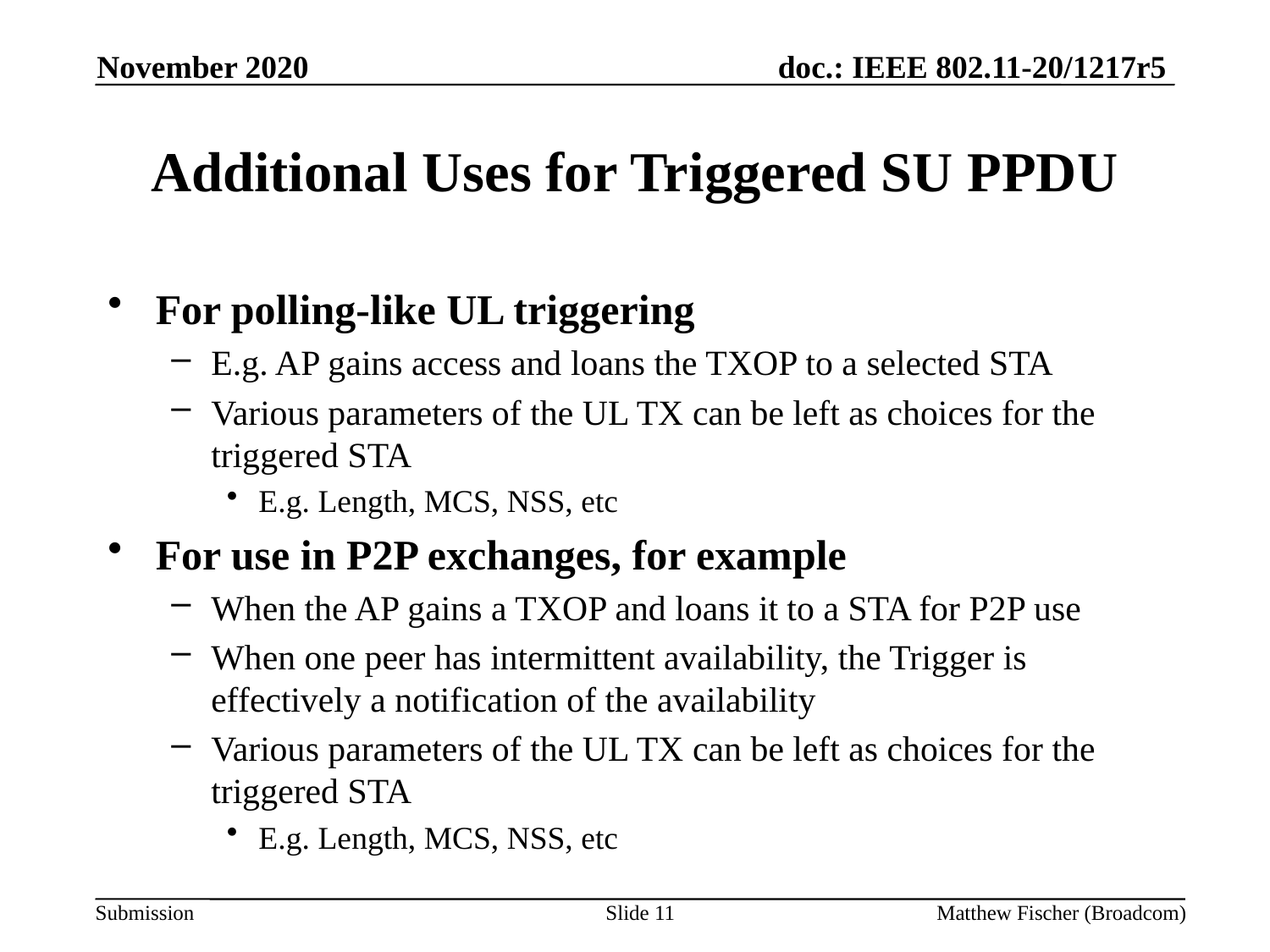

November 2020
# Additional Uses for Triggered SU PPDU
For polling-like UL triggering
E.g. AP gains access and loans the TXOP to a selected STA
Various parameters of the UL TX can be left as choices for the triggered STA
E.g. Length, MCS, NSS, etc
For use in P2P exchanges, for example
When the AP gains a TXOP and loans it to a STA for P2P use
When one peer has intermittent availability, the Trigger is effectively a notification of the availability
Various parameters of the UL TX can be left as choices for the triggered STA
E.g. Length, MCS, NSS, etc
Slide 11
Matthew Fischer (Broadcom)